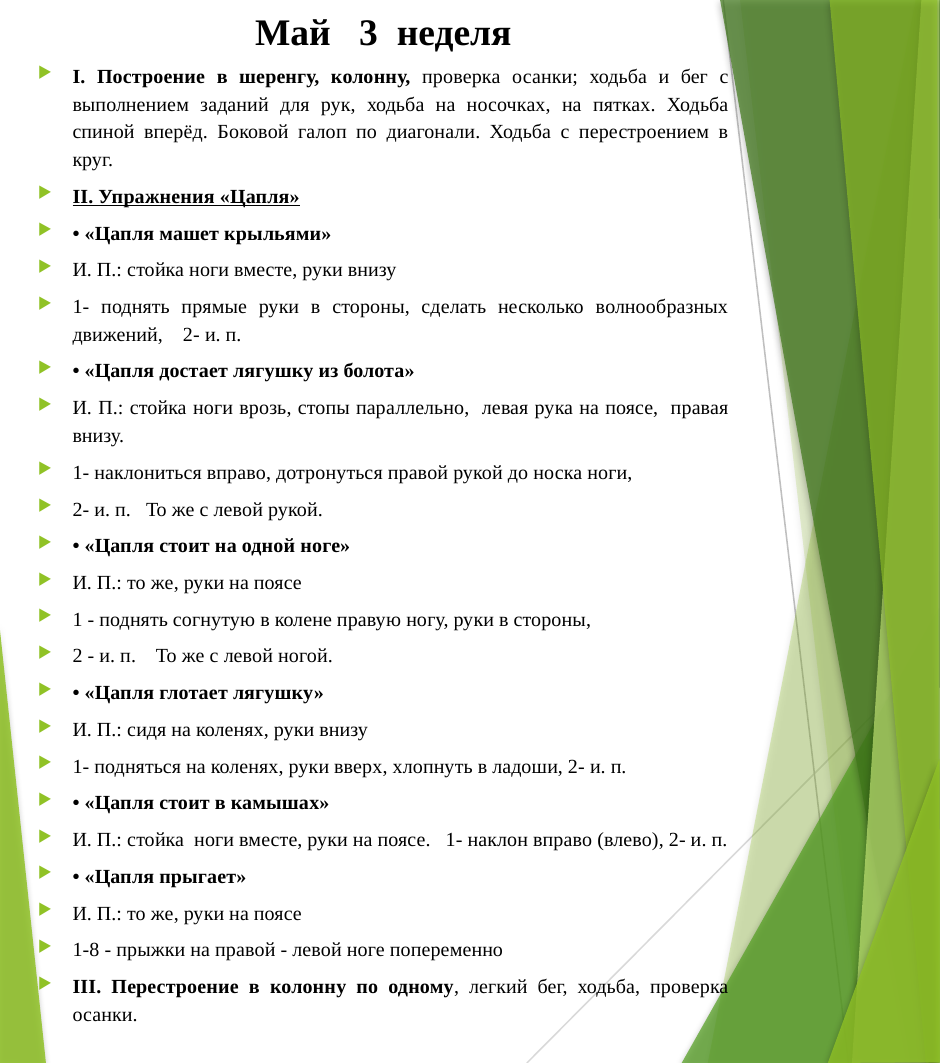

# Май   3  неделя
I. Построение в шеренгу, колонну, проверка осанки; ходьба и бег с выполнением заданий для рук, ходьба на носочках, на пятках. Ходьба спиной вперёд. Боковой галоп по диагонали. Ходьба с перестроением в круг.
II. Упражнения «Цапля»
• «Цапля машет крыльями»
И. П.: стойка ноги вместе, руки внизу
1- поднять прямые руки в стороны, сделать несколько волнообразных движений,    2- и. п.
• «Цапля достает лягушку из болота»
И. П.: стойка ноги врозь, стопы параллельно,  левая рука на поясе,  правая внизу.
1- наклониться вправо, дотронуться правой рукой до носка ноги,
2- и. п.   То же с левой рукой.
• «Цапля стоит на одной ноге»
И. П.: то же, руки на поясе
1 - поднять согнутую в колене правую ногу, руки в стороны,
2 - и. п.    То же с левой ногой.
• «Цапля глотает лягушку»
И. П.: сидя на коленях, руки внизу
1- подняться на коленях, руки вверх, хлопнуть в ладоши, 2- и. п.
• «Цапля стоит в камышах»
И. П.: стойка  ноги вместе, руки на поясе.   1- наклон вправо (влево), 2- и. п.
• «Цапля прыгает»
И. П.: то же, руки на поясе
1-8 - прыжки на правой - левой ноге попеременно
III. Перестроение в колонну по одному, легкий бег, ходьба, проверка осанки.